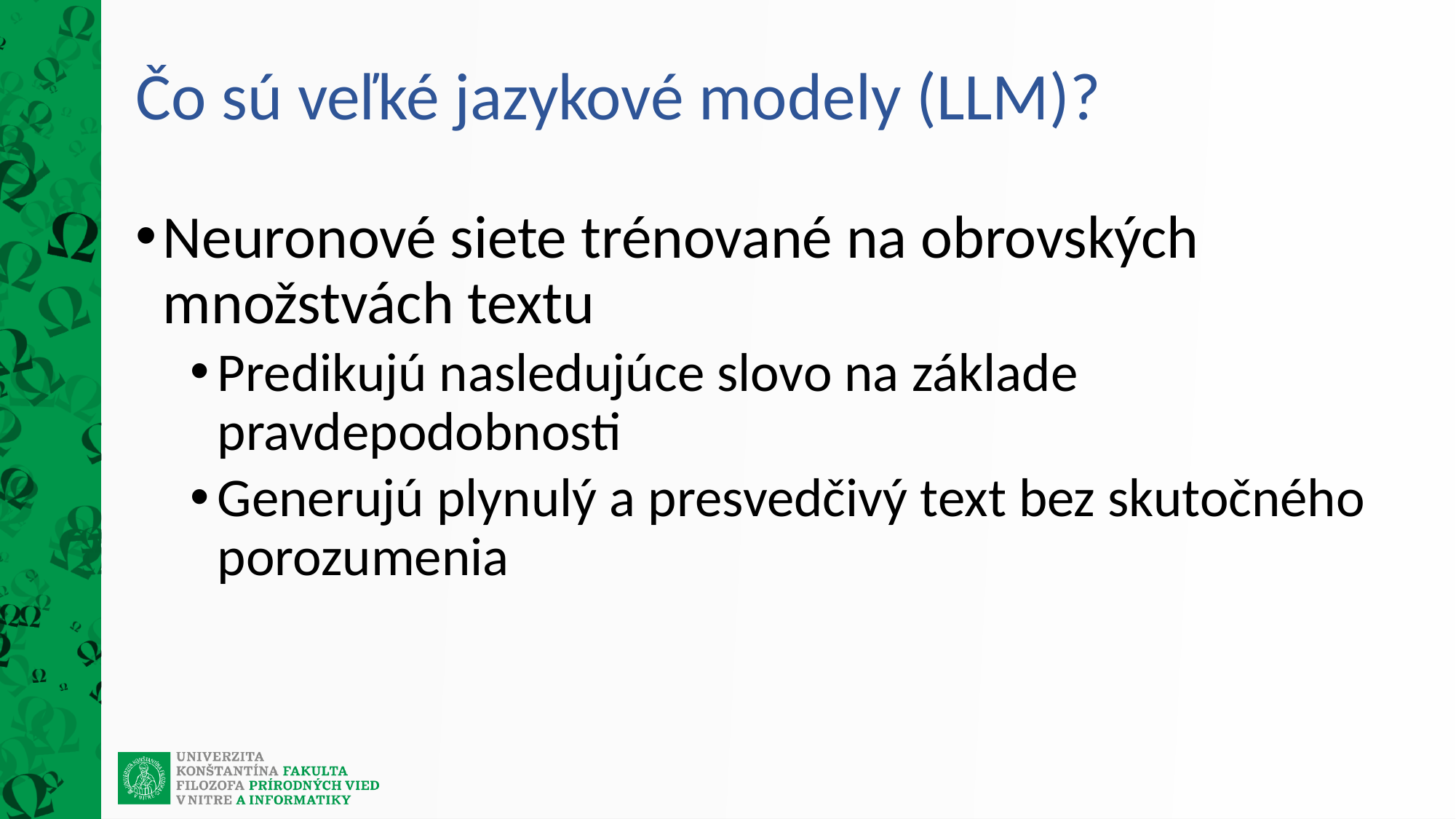

# Čo sú veľké jazykové modely (LLM)?
Neuronové siete trénované na obrovských množstvách textu
Predikujú nasledujúce slovo na základe pravdepodobnosti
Generujú plynulý a presvedčivý text bez skutočného porozumenia